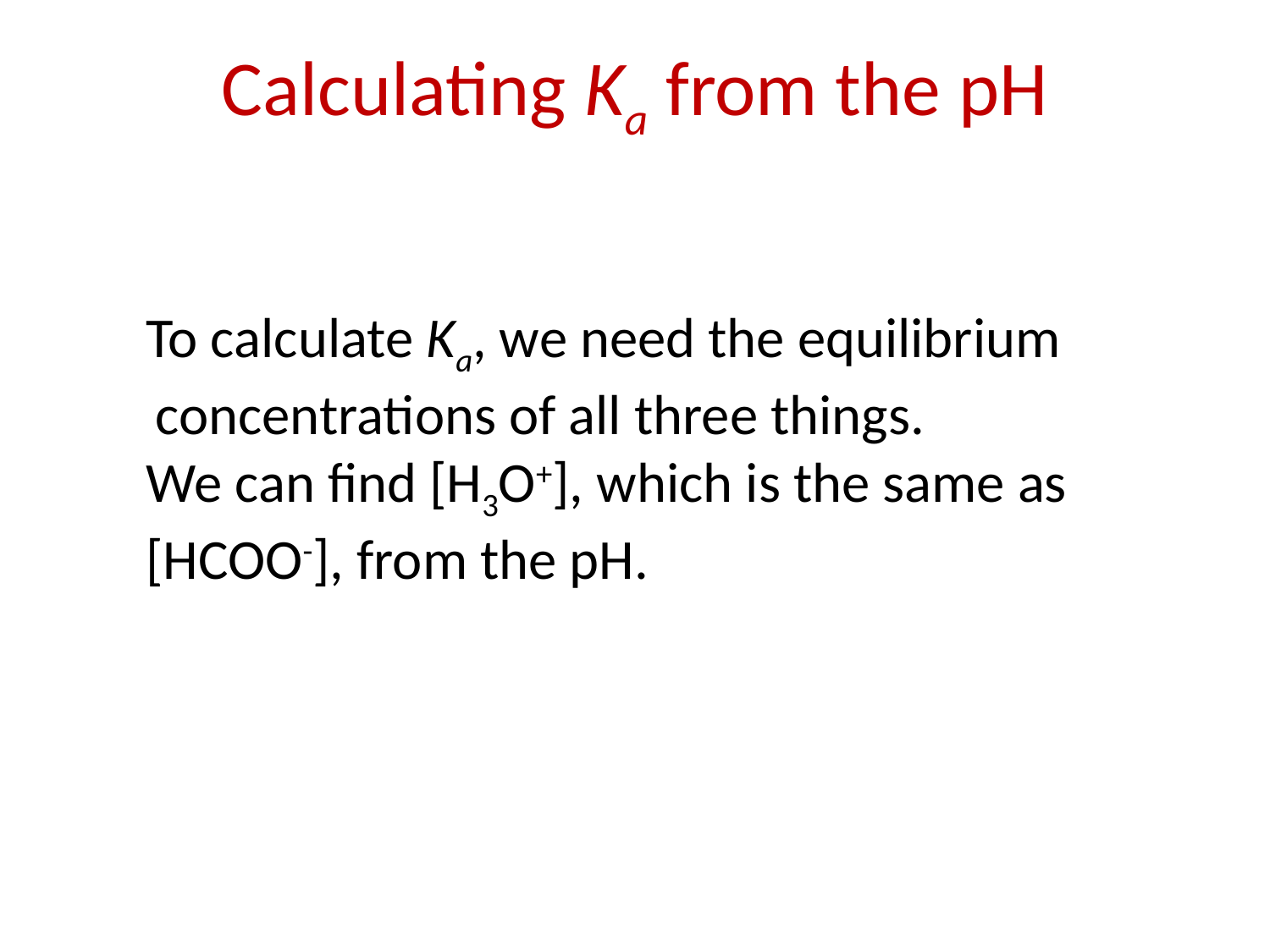

Calculating Ka from the pH

   To calculate Ka, we need the equilibrium concentrations of all three things.
   We can find [H3O+], which is the same as
   [HCOO-], from the pH.